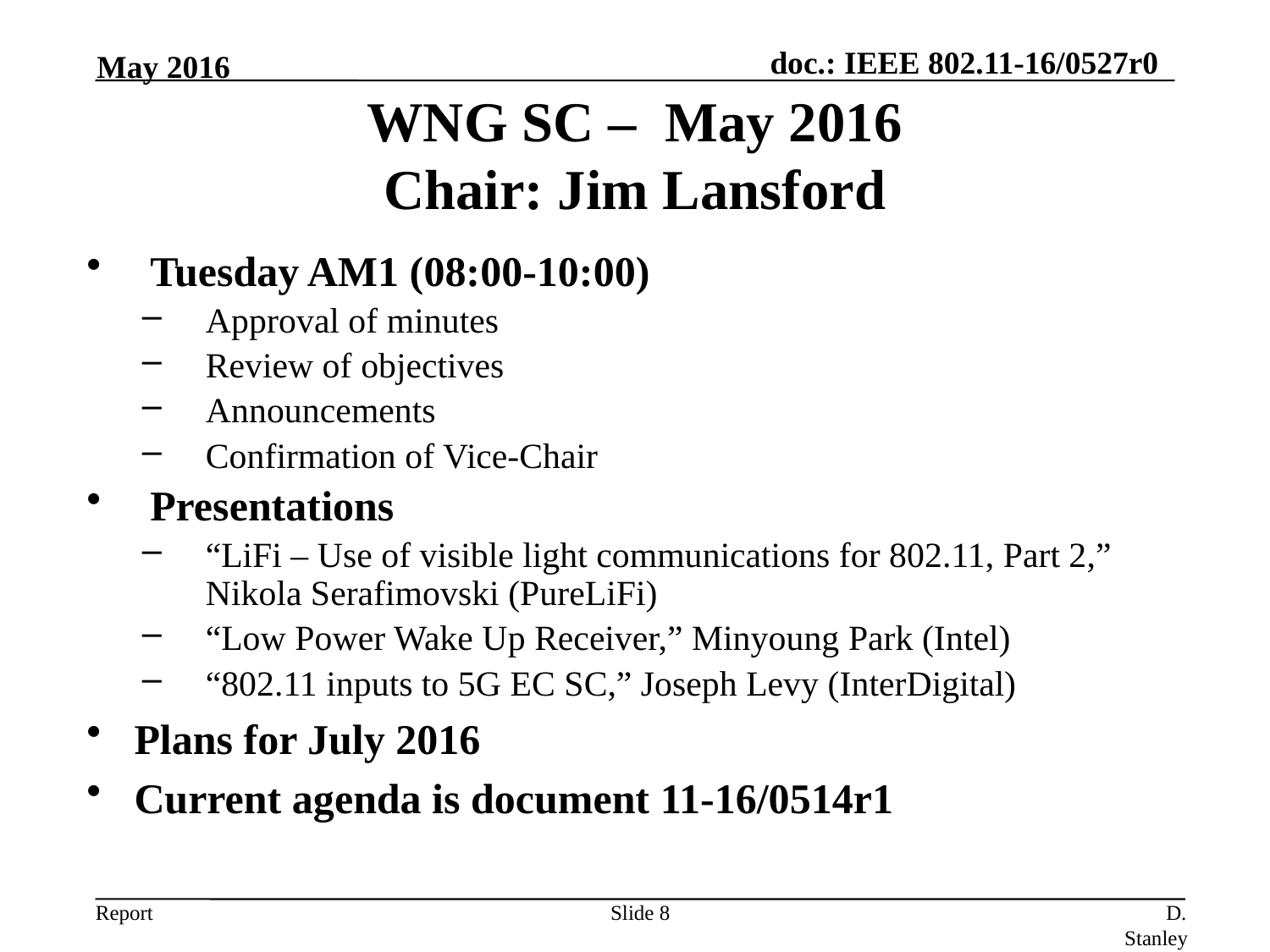

May 2016

WNG SC –  May 2016
Chair: Jim Lansford
Tuesday AM1 (08:00-10:00)
Approval of minutes
Review of objectives
Announcements
Confirmation of Vice-Chair
Presentations
“LiFi – Use of visible light communications for 802.11, Part 2,” Nikola Serafimovski (PureLiFi)
“Low Power Wake Up Receiver,” Minyoung Park (Intel)
“802.11 inputs to 5G EC SC,” Joseph Levy (InterDigital)
Plans for July 2016
Current agenda is document 11-16/0514r1

Slide 8
D. Stanley, HP Enterprise